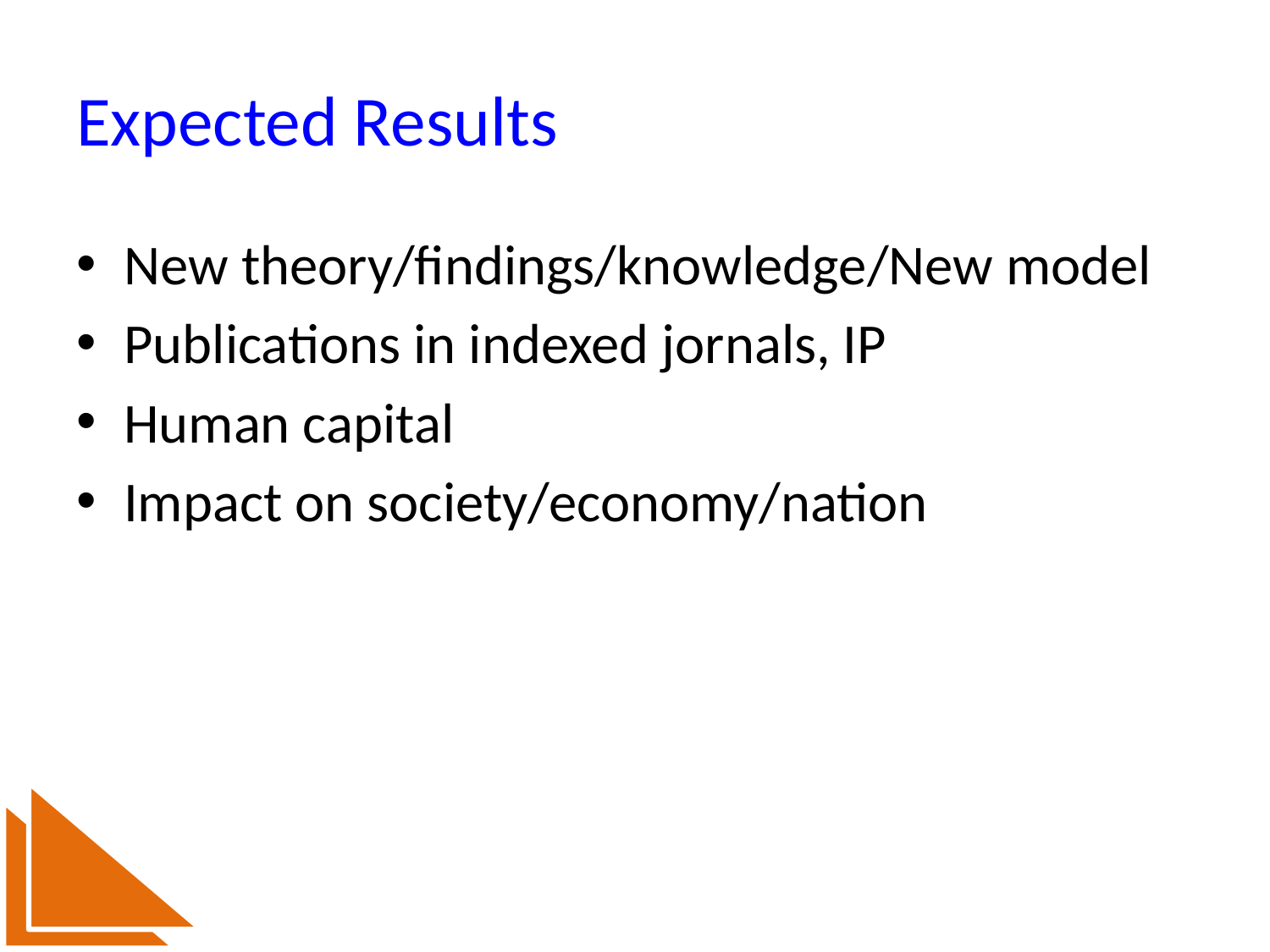

# Expected Results
New theory/findings/knowledge/New model
Publications in indexed jornals, IP
Human capital
Impact on society/economy/nation